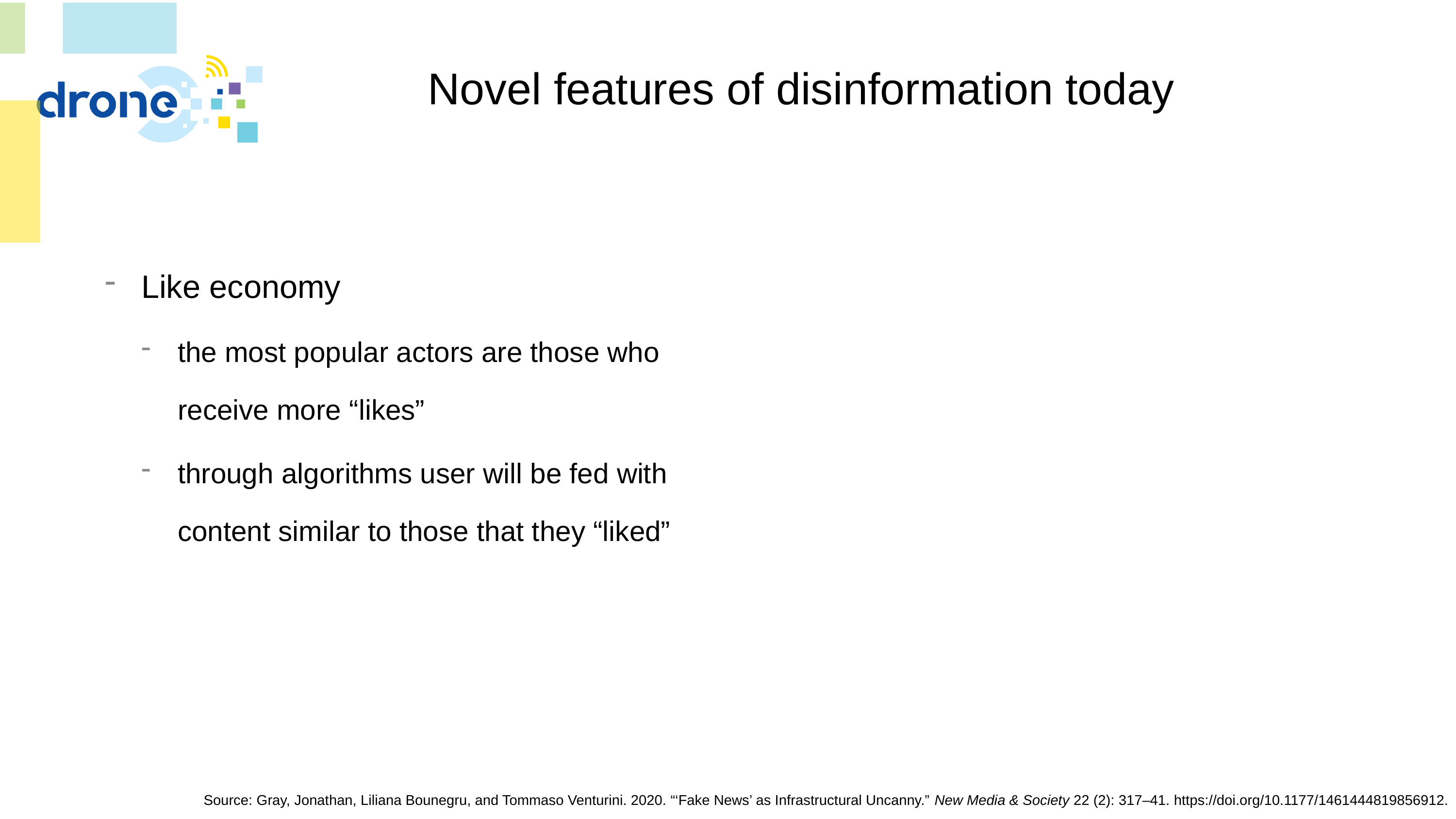

# Novel features of disinformation today

Like economy
the most popular actors are those who receive more “likes”
through algorithms user will be fed with content similar to those that they “liked”

Source: Gray, Jonathan, Liliana Bounegru, and Tommaso Venturini. 2020. “‘Fake News’ as Infrastructural Uncanny.” New Media & Society 22 (2): 317–41. https://doi.org/10.1177/1461444819856912.